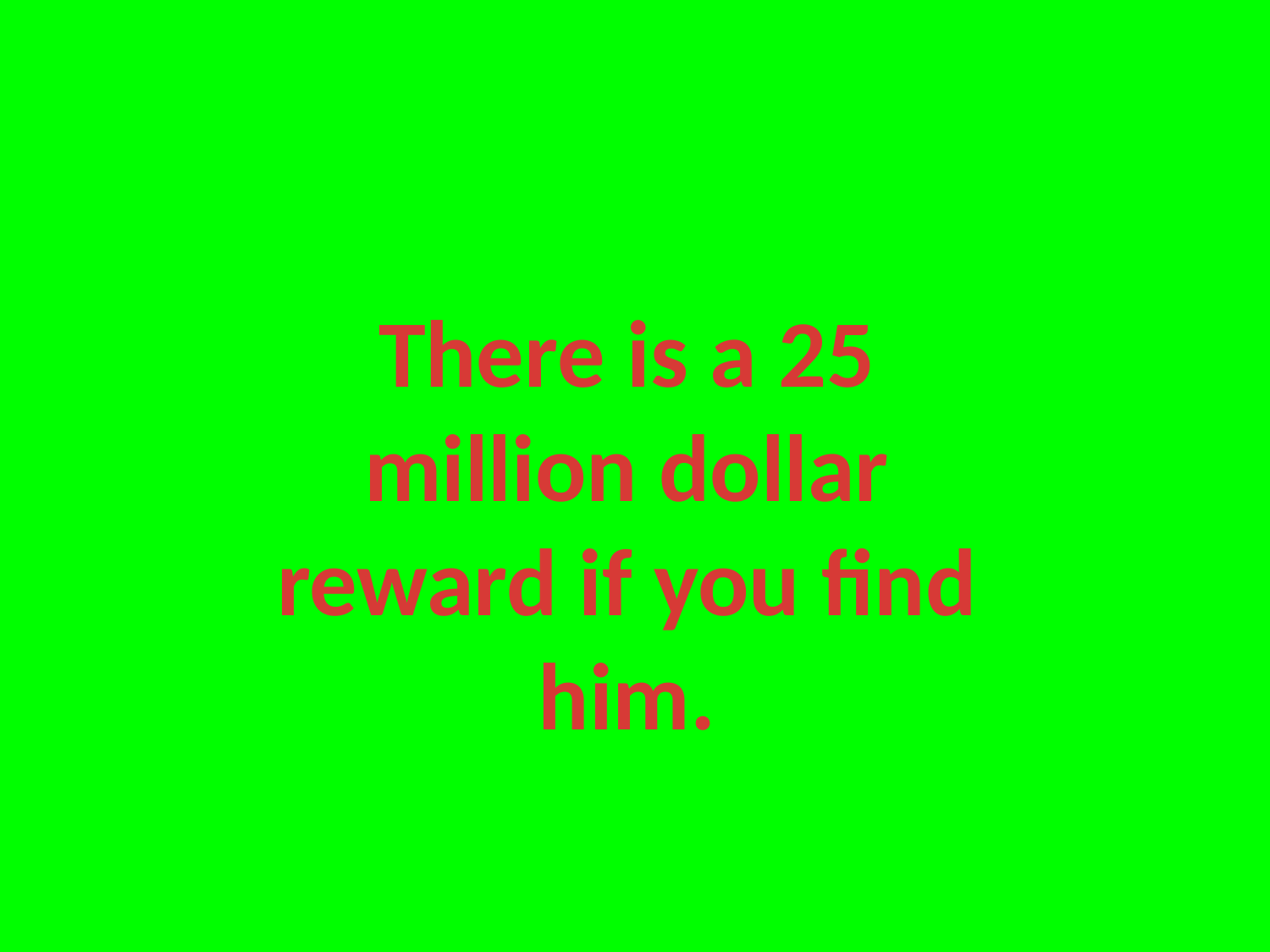

There is a 25 million dollar reward if you find him.